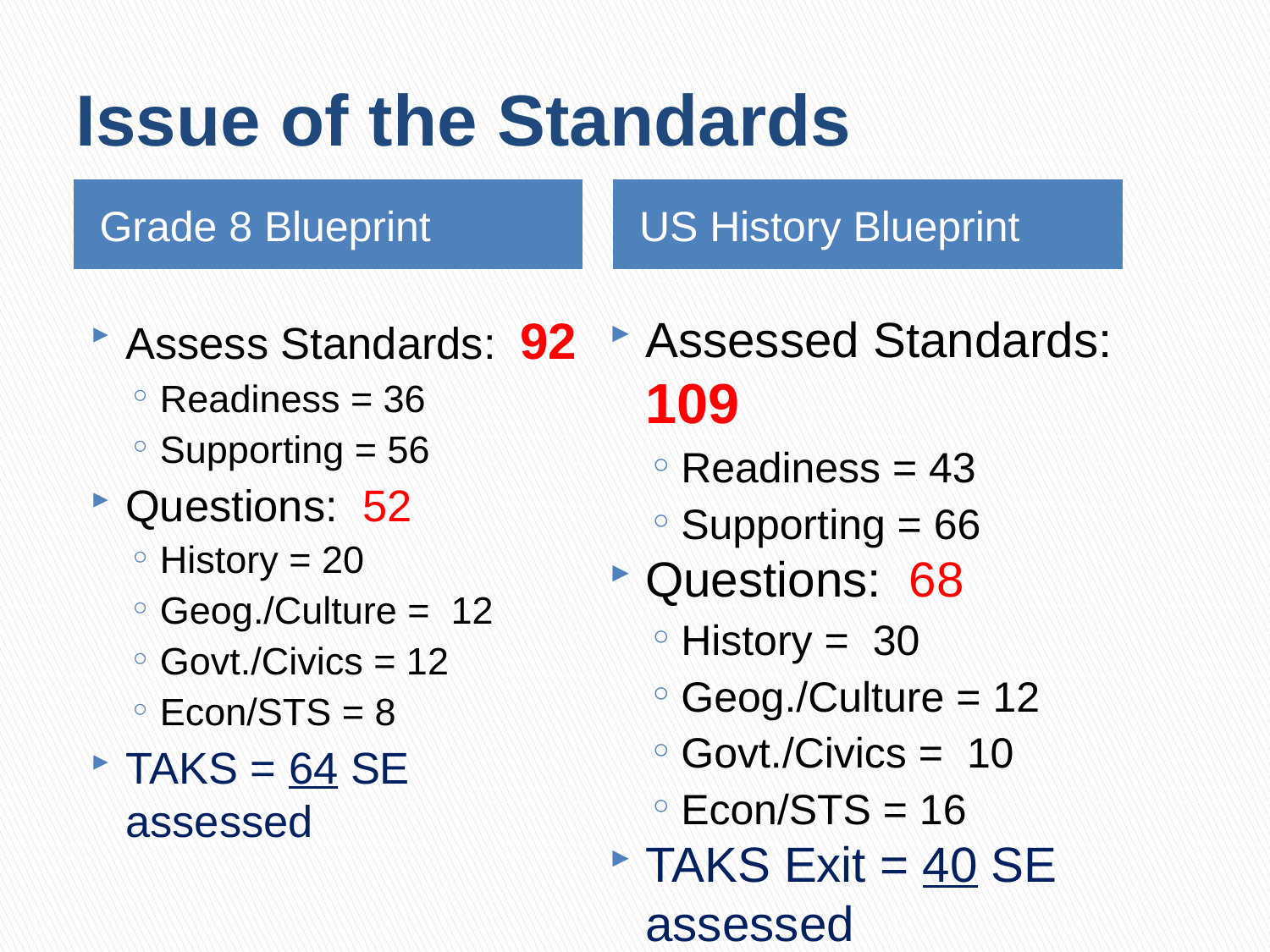

# Issue of the Standards
Grade 8 Blueprint
US History Blueprint
Assess Standards:  92
Readiness = 36
Supporting = 56
Questions:  52
History = 20
Geog./Culture =  12
Govt./Civics = 12
Econ/STS = 8
TAKS = 64 SE assessed
Assessed Standards:  109
Readiness = 43
Supporting = 66
Questions:  68
History =  30
Geog./Culture = 12
Govt./Civics =  10
Econ/STS = 16
TAKS Exit = 40 SE assessed